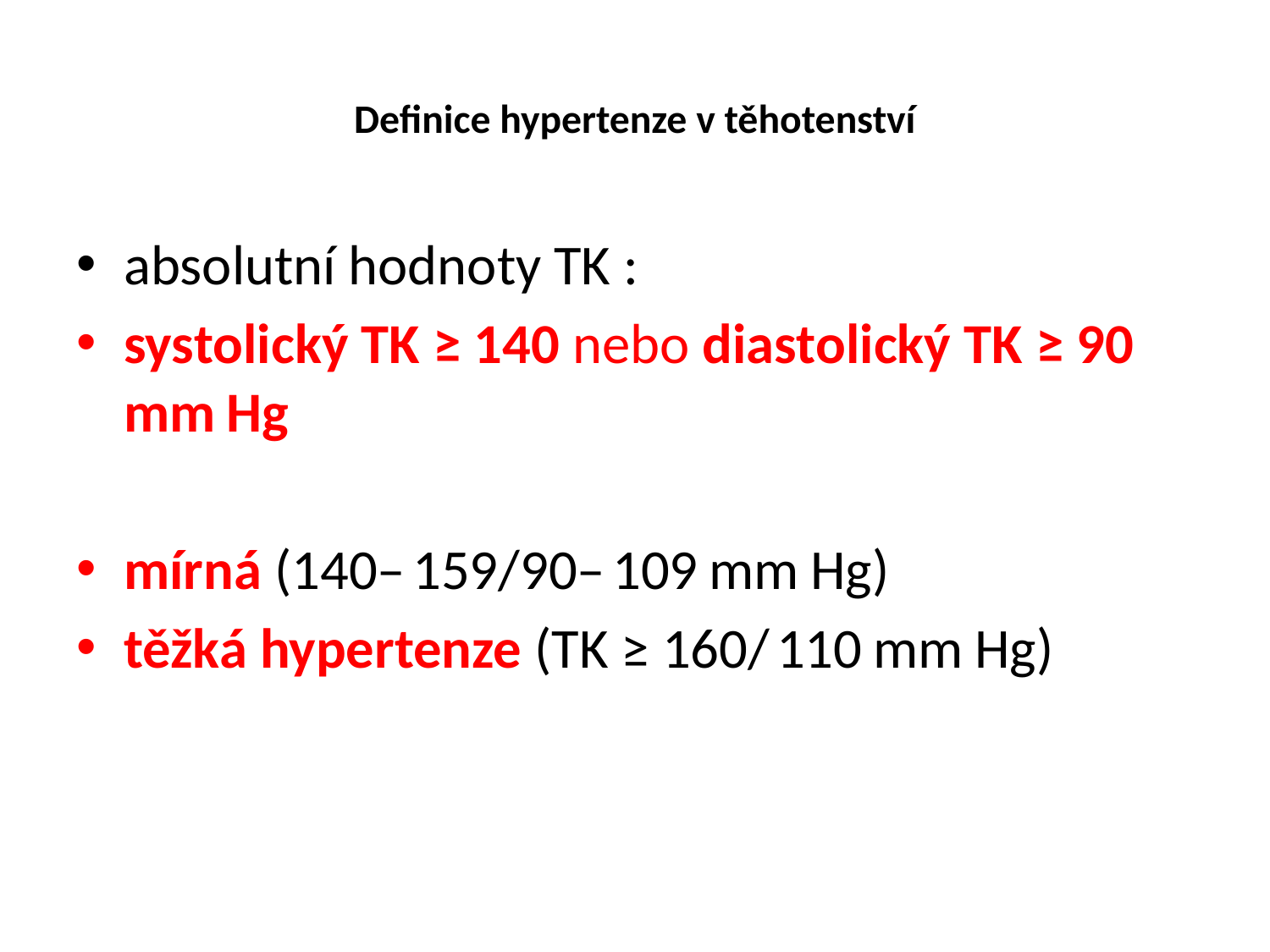

# Definice hypertenze v těhotenství
absolutní hodnoty TK :
systolický TK ≥ 140 nebo diastolický TK ≥ 90 mm Hg

mírná (140– 159/90– 109 mm Hg)
těžká hypertenze (TK ≥ 160/ 110 mm Hg)